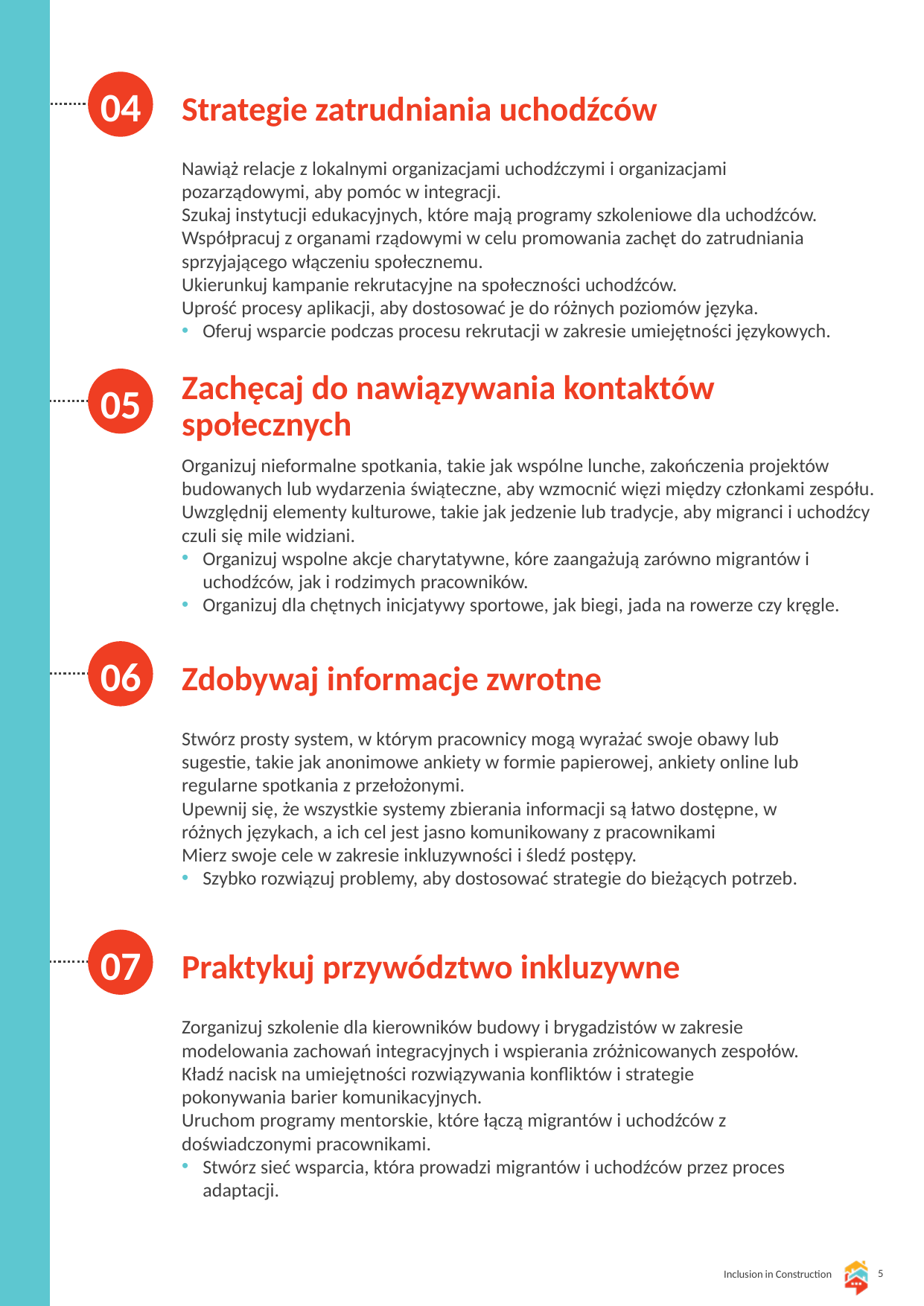

04
Strategie zatrudniania uchodźców
Nawiąż relacje z lokalnymi organizacjami uchodźczymi i organizacjami pozarządowymi, aby pomóc w integracji.
Szukaj instytucji edukacyjnych, które mają programy szkoleniowe dla uchodźców.
Współpracuj z organami rządowymi w celu promowania zachęt do zatrudniania sprzyjającego włączeniu społecznemu.
Ukierunkuj kampanie rekrutacyjne na społeczności uchodźców.
Uprość procesy aplikacji, aby dostosować je do różnych poziomów języka.
Oferuj wsparcie podczas procesu rekrutacji w zakresie umiejętności językowych.

Zachęcaj do nawiązywania kontaktów społecznych

05
Organizuj nieformalne spotkania, takie jak wspólne lunche, zakończenia projektów budowanych lub wydarzenia świąteczne, aby wzmocnić więzi między członkami zespółu.
Uwzględnij elementy kulturowe, takie jak jedzenie lub tradycje, aby migranci i uchodźcy czuli się mile widziani.
Organizuj wspolne akcje charytatywne, kóre zaangażują zarówno migrantów i uchodźców, jak i rodzimych pracowników.
Organizuj dla chętnych inicjatywy sportowe, jak biegi, jada na rowerze czy kręgle.

06
Zdobywaj informacje zwrotne
Stwórz prosty system, w którym pracownicy mogą wyrażać swoje obawy lub sugestie, takie jak anonimowe ankiety w formie papierowej, ankiety online lub regularne spotkania z przełożonymi.
Upewnij się, że wszystkie systemy zbierania informacji są łatwo dostępne, w różnych językach, a ich cel jest jasno komunikowany z pracownikami
Mierz swoje cele w zakresie inkluzywności i śledź postępy.
Szybko rozwiązuj problemy, aby dostosować strategie do bieżących potrzeb.

07
Praktykuj przywództwo inkluzywne
Zorganizuj szkolenie dla kierowników budowy i brygadzistów w zakresie modelowania zachowań integracyjnych i wspierania zróżnicowanych zespołów.
Kładź nacisk na umiejętności rozwiązywania konfliktów i strategie pokonywania barier komunikacyjnych.
Uruchom programy mentorskie, które łączą migrantów i uchodźców z doświadczonymi pracownikami.
Stwórz sieć wsparcia, która prowadzi migrantów i uchodźców przez proces adaptacji.
5